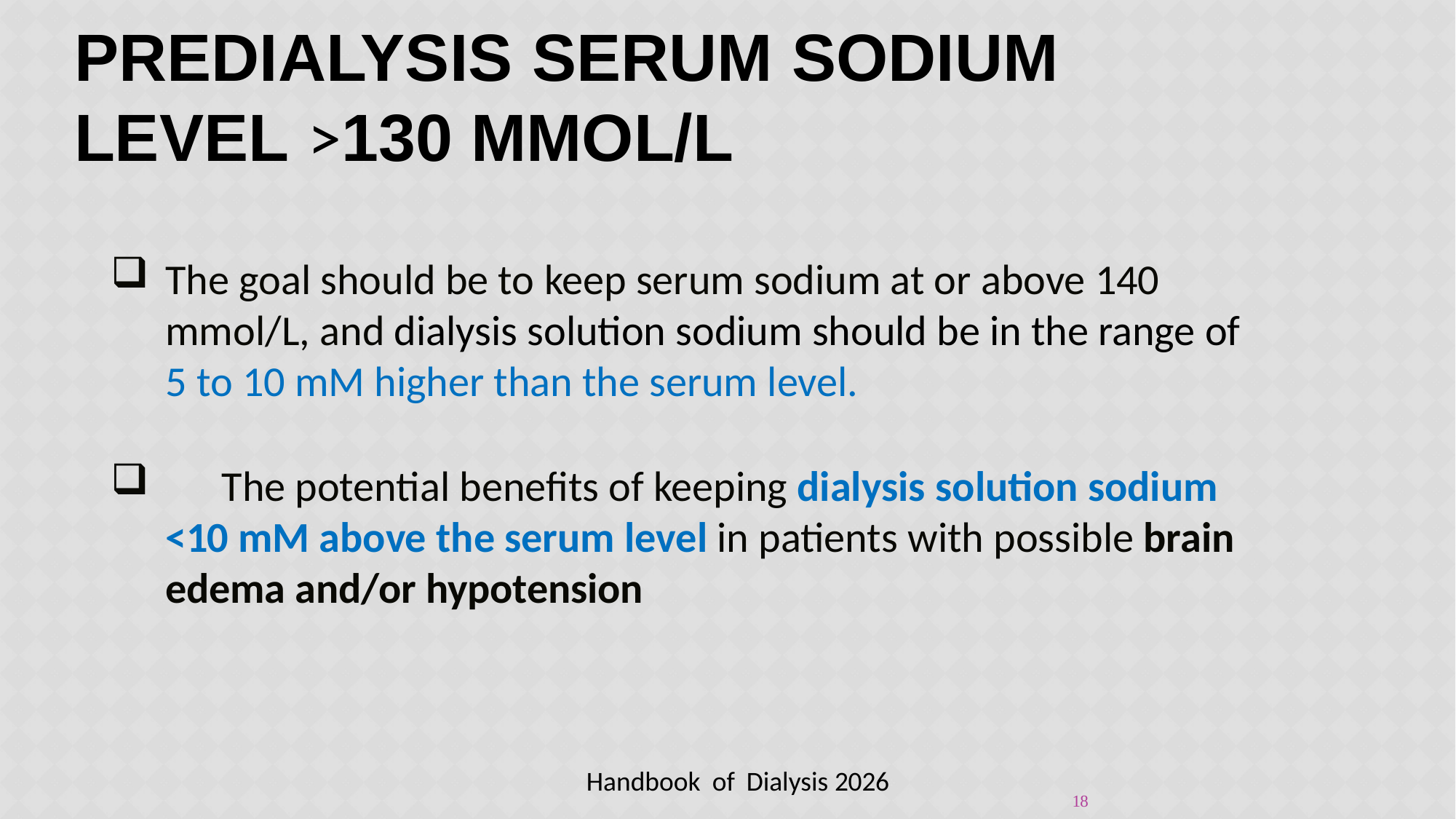

# Predialysis serum sodium level >130 mmol/L
The goal should be to keep serum sodium at or above 140 mmol/L, and dialysis solution sodium should be in the range of 5 to 10 mM higher than the serum level.

	The potential benefits of keeping dialysis solution sodium <10 mM above the serum level in patients with possible brain edema and/or hypotension
Handbook of Dialysis 2026
18